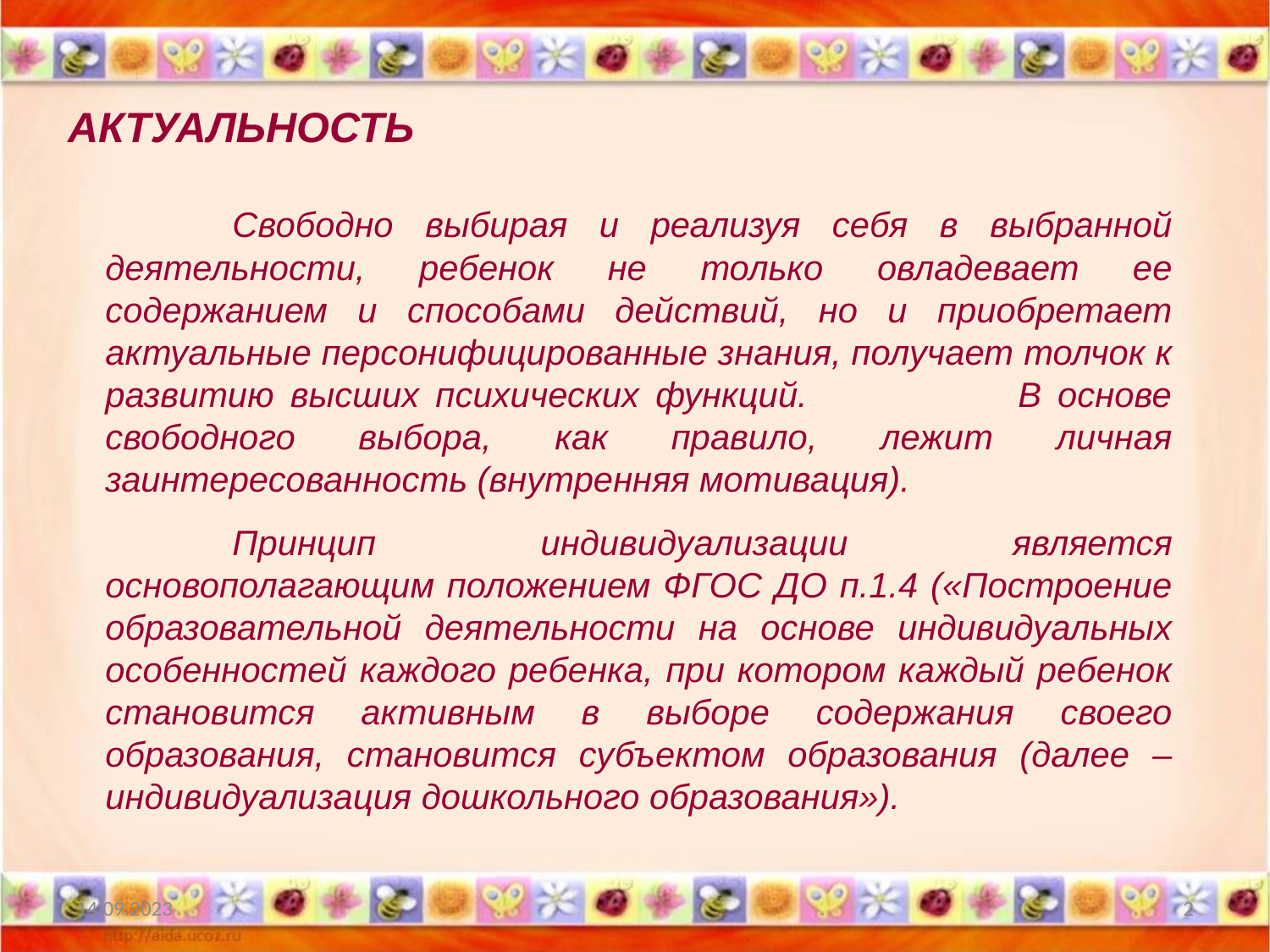

# АКТУАЛЬНОСТЬ
	Свободно выбирая и реализуя себя в выбранной деятельности, ребенок не только овладевает ее содержанием и способами действий, но и приобретает актуальные персонифицированные знания, получает толчок к развитию высших психических функций.             В основе свободного выбора, как правило, лежит личная заинтересованность (внутренняя мотивация).
	Принцип индивидуализации является основополагающим положением ФГОС ДО п.1.4 («Построение образовательной деятельности на основе индивидуальных особенностей каждого ребенка, при котором каждый ребенок становится активным в выборе содержания своего образования, становится субъектом образования (далее – индивидуализация дошкольного образования»).

14.09.2023
2